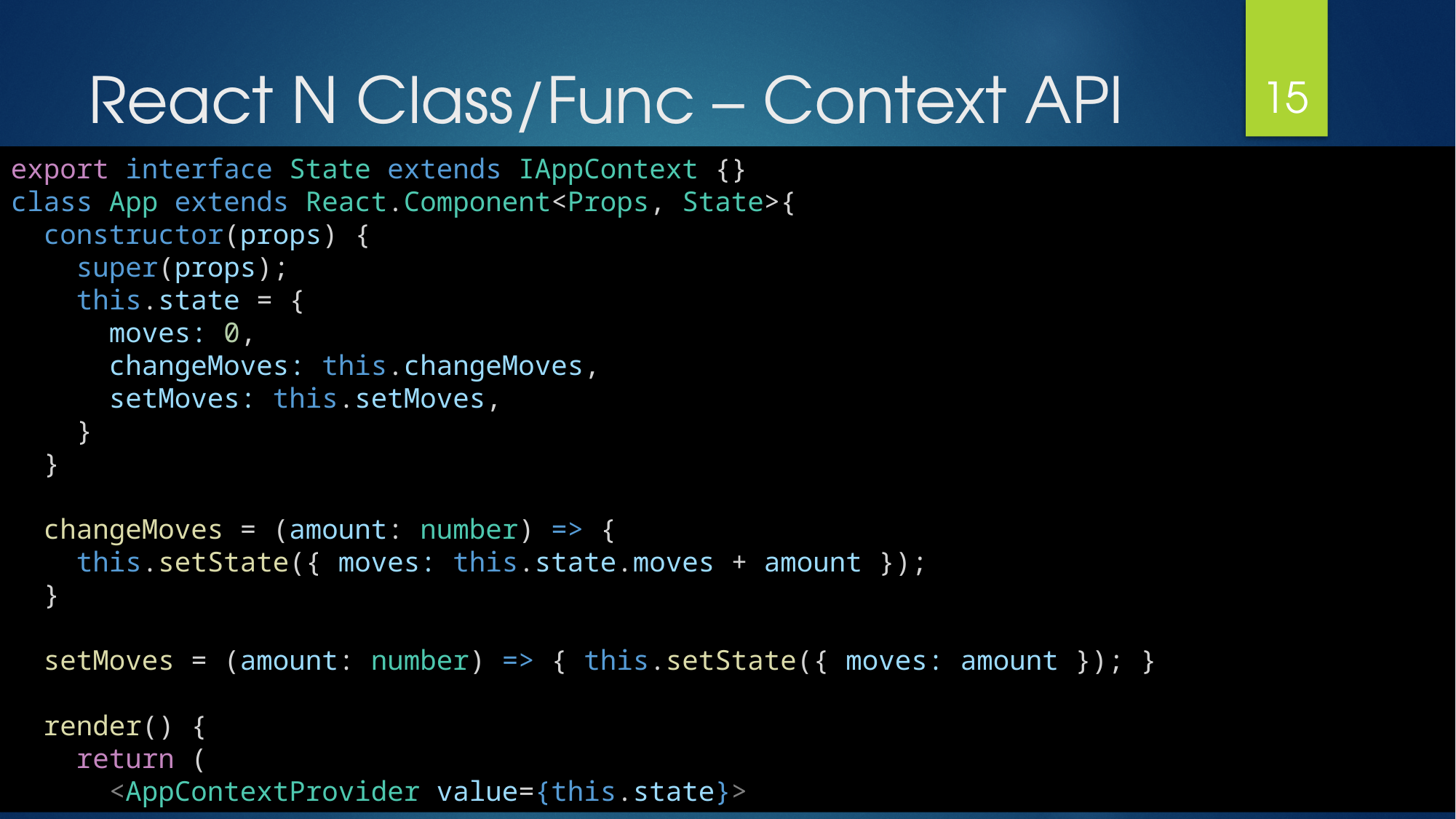

15
# React N Class/Func – Context API
export interface State extends IAppContext {}
class App extends React.Component<Props, State>{
  constructor(props) {
    super(props);
    this.state = {
      moves: 0,
      changeMoves: this.changeMoves,
      setMoves: this.setMoves,
    }
  }
  changeMoves = (amount: number) => {
    this.setState({ moves: this.state.moves + amount });
  }
  setMoves = (amount: number) => { this.setState({ moves: amount }); }
  render() {
    return (
      <AppContextProvider value={this.state}>